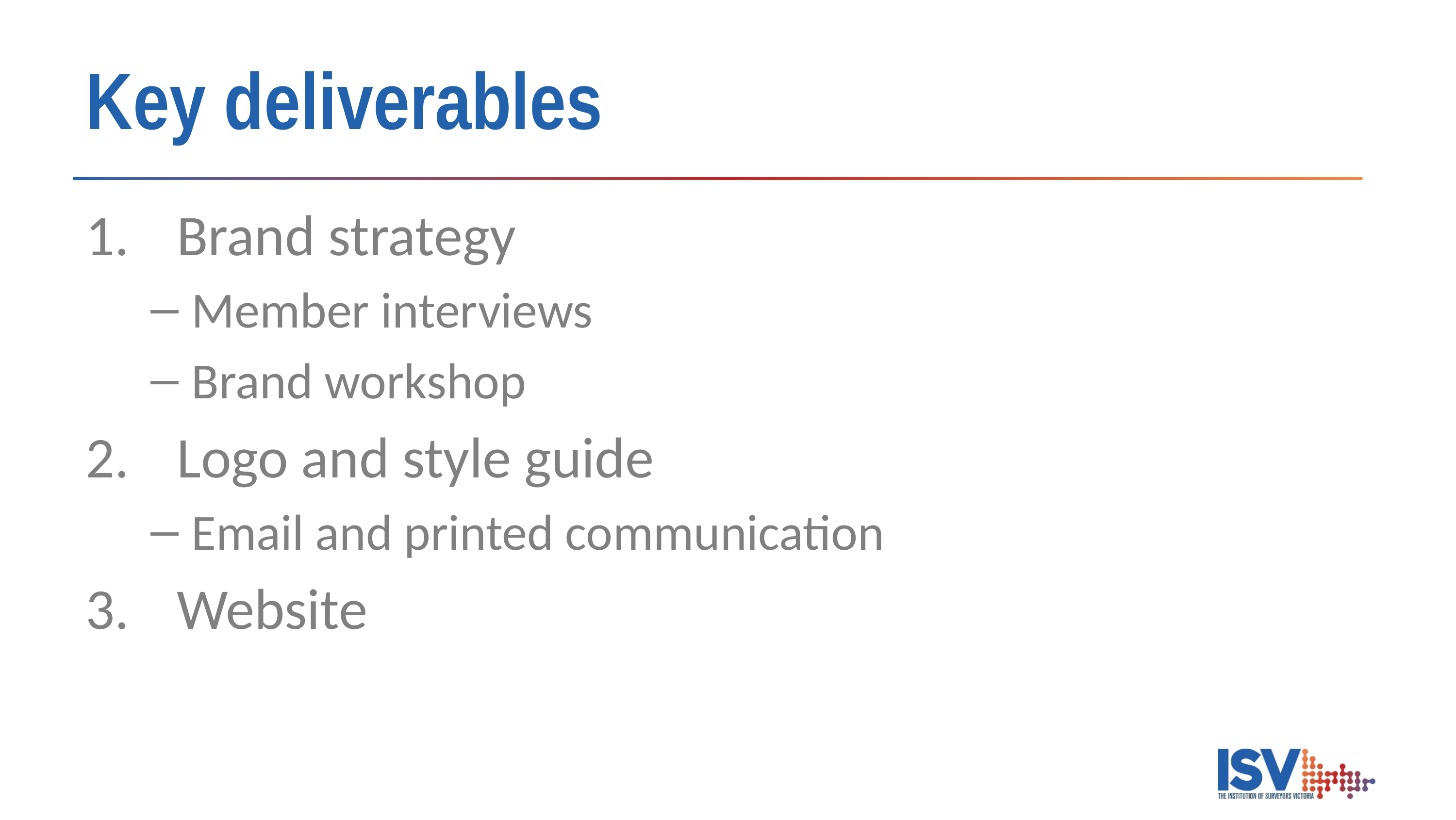

# Key deliverables
Brand strategy
Member interviews
Brand workshop
Logo and style guide
Email and printed communication
Website